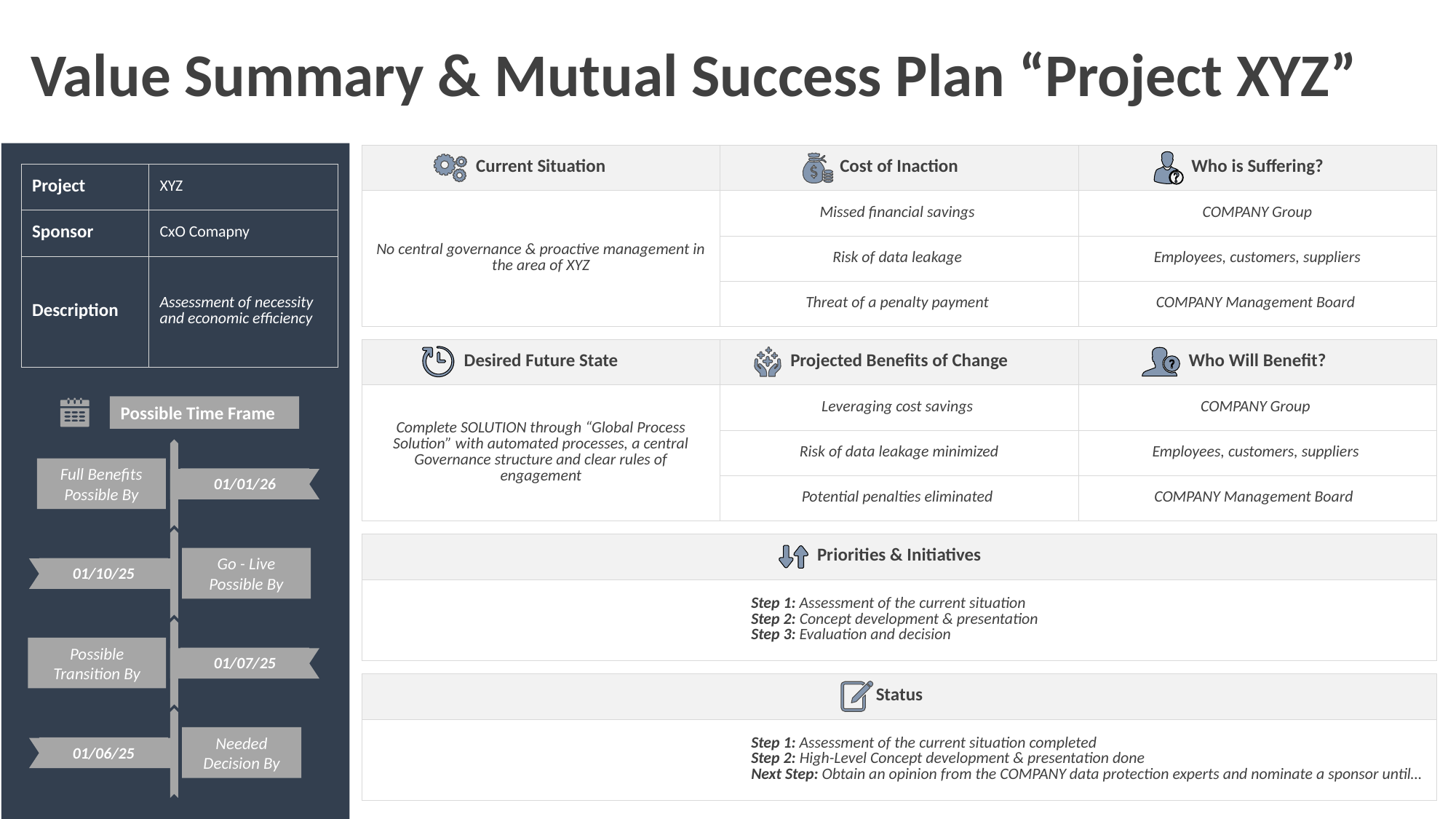

# Value Summary & Mutual Success Plan “Project XYZ”

| Current Situation | Cost of Inaction | Who is Suffering? |
| --- | --- | --- |
| No central governance & proactive management in the area of XYZ | Missed financial savings | COMPANY Group |
|  | Risk of data leakage | Employees, customers, suppliers |
|  | Threat of a penalty payment | COMPANY Management Board |

| Project | XYZ |
| --- | --- |
| Sponsor | CxO Comapny |
| Description | Assessment of necessity and economic efficiency |
| Desired Future State | Projected Benefits of Change | Who Will Benefit? |
| --- | --- | --- |
| Complete SOLUTION through “Global Process Solution” with automated processes, a central Governance structure and clear rules of engagement | Leveraging cost savings | COMPANY Group |
|  | Risk of data leakage minimized | Employees, customers, suppliers |
|  | Potential penalties eliminated | COMPANY Management Board |

Possible Time Frame

Full Benefits Possible By
01/01/26

Go - Live Possible By
01/10/25

Possible Transition By
01/07/25

Needed Decision By
01/06/25

| Priorities & Initiatives |
| --- |
| Step 1: Assessment of the current situation Step 2: Concept development & presentation Step 3: Evaluation and decision |

| Status |
| --- |
| Step 1: Assessment of the current situation completed Step 2: High-Level Concept development & presentation done Next Step: Obtain an opinion from the COMPANY data protection experts and nominate a sponsor until… |